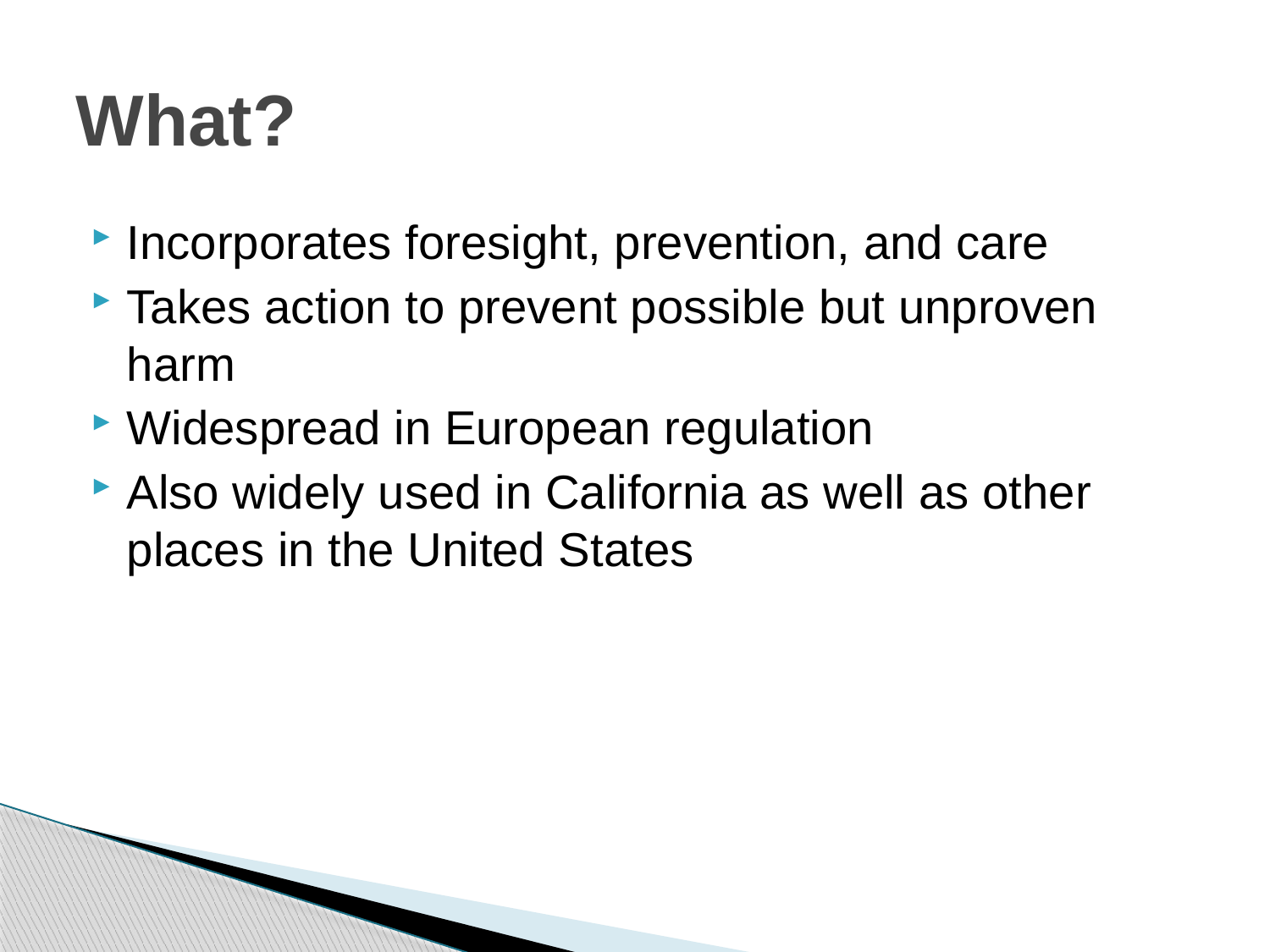

# What?
Incorporates foresight, prevention, and care
Takes action to prevent possible but unproven harm
Widespread in European regulation
Also widely used in California as well as other places in the United States